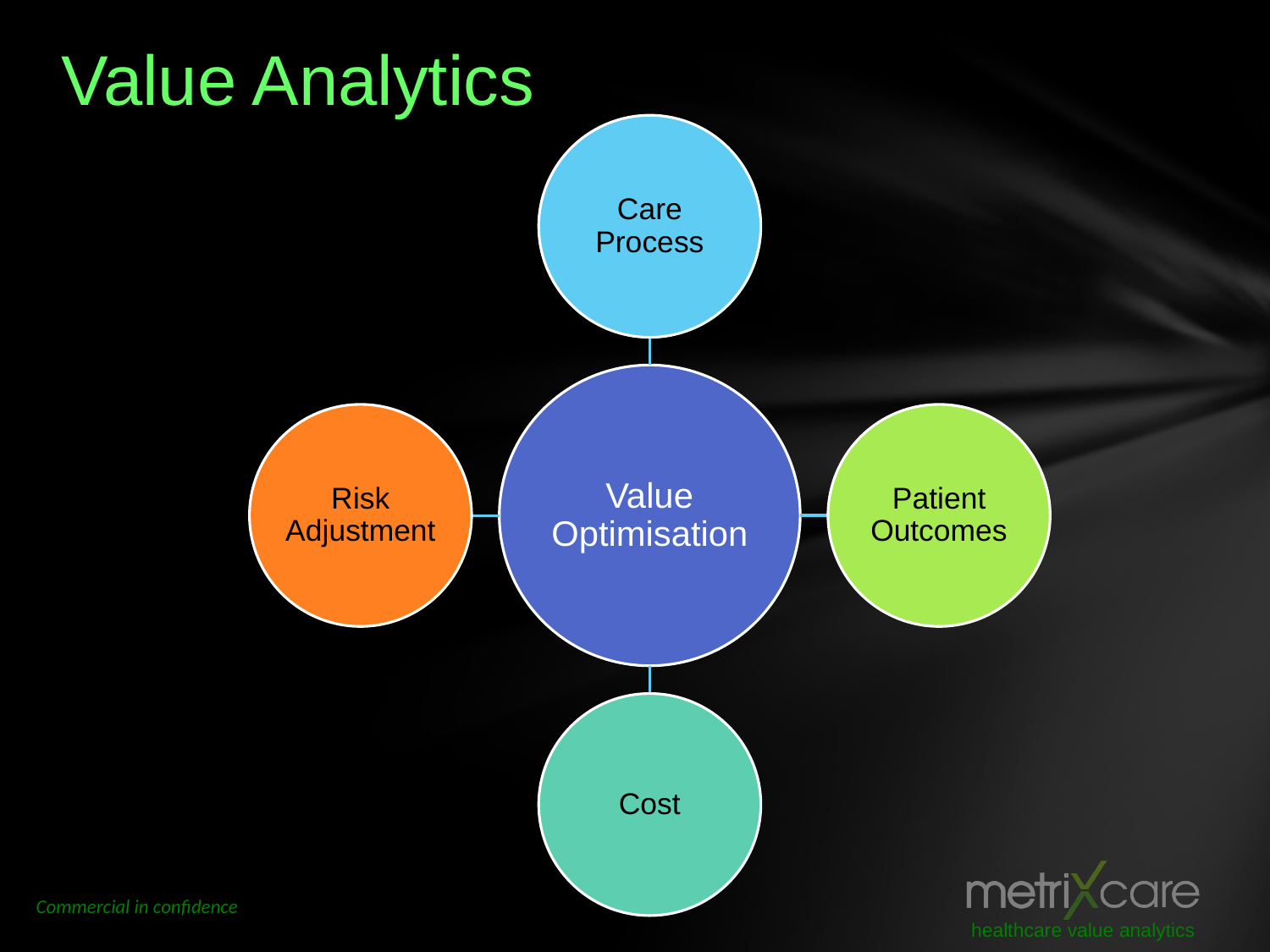

# Value Analytics
Value Optimisation

Care Process

Patient Outcomes

Cost

Risk Adjustment